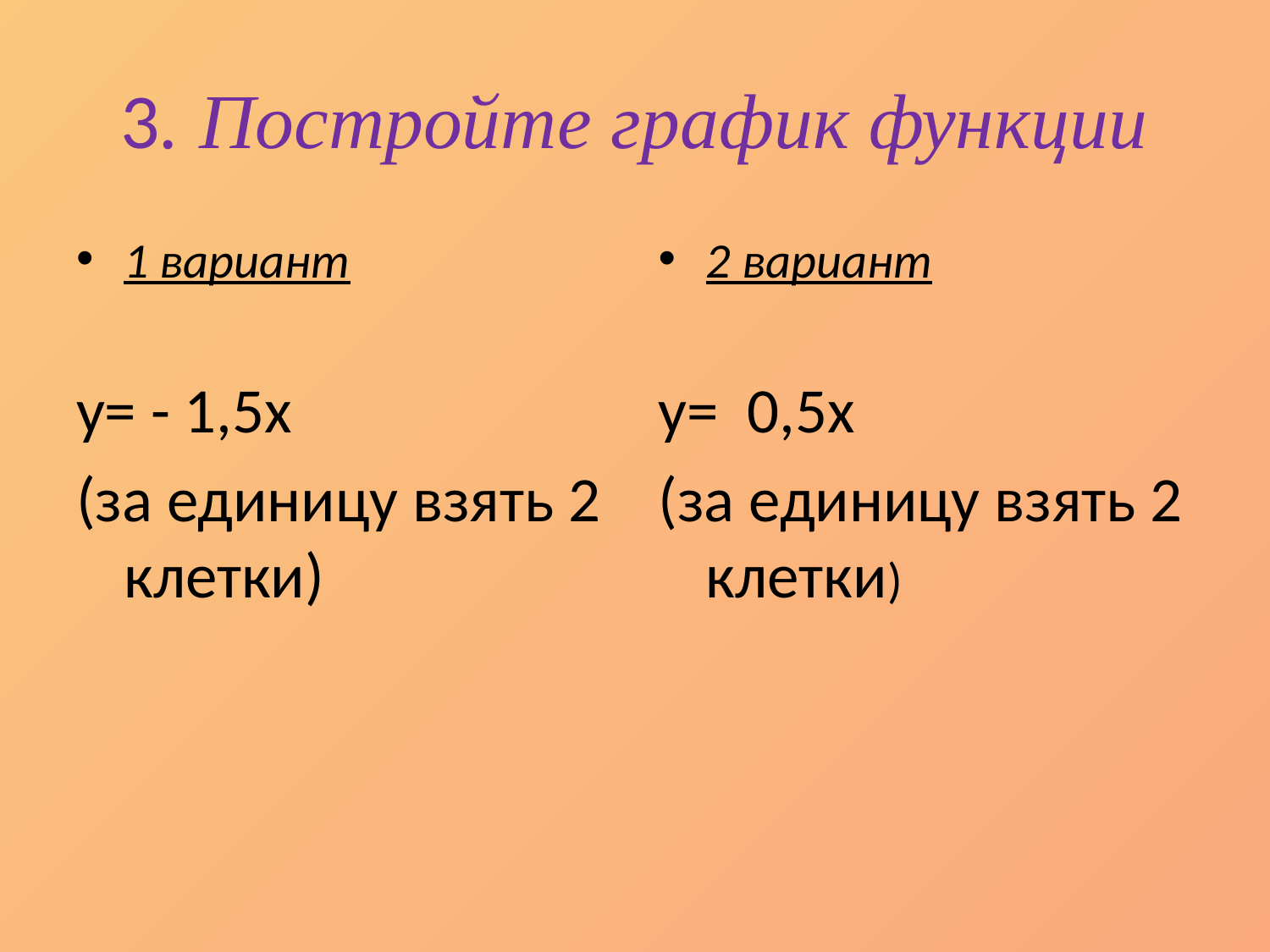

# 3. Постройте график функции
1 вариант

y= - 1,5x
(за единицу взять 2 клетки)
2 вариант

y=  0,5x
(за единицу взять 2 клетки)